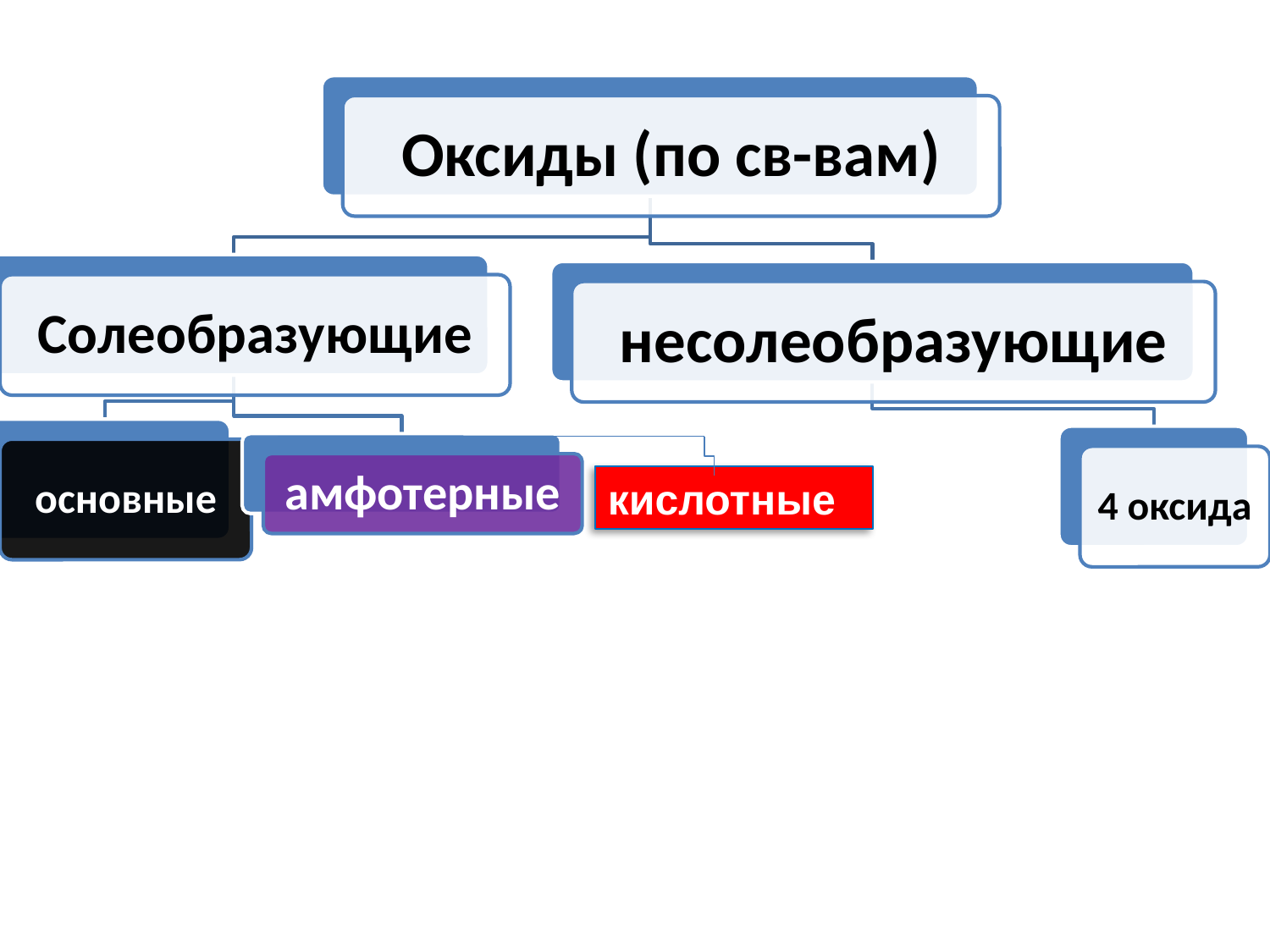

Оксиды (по св-вам)
Солеобразующие
основные
амфотерные
несолеобразующие
4 оксида
кислотные